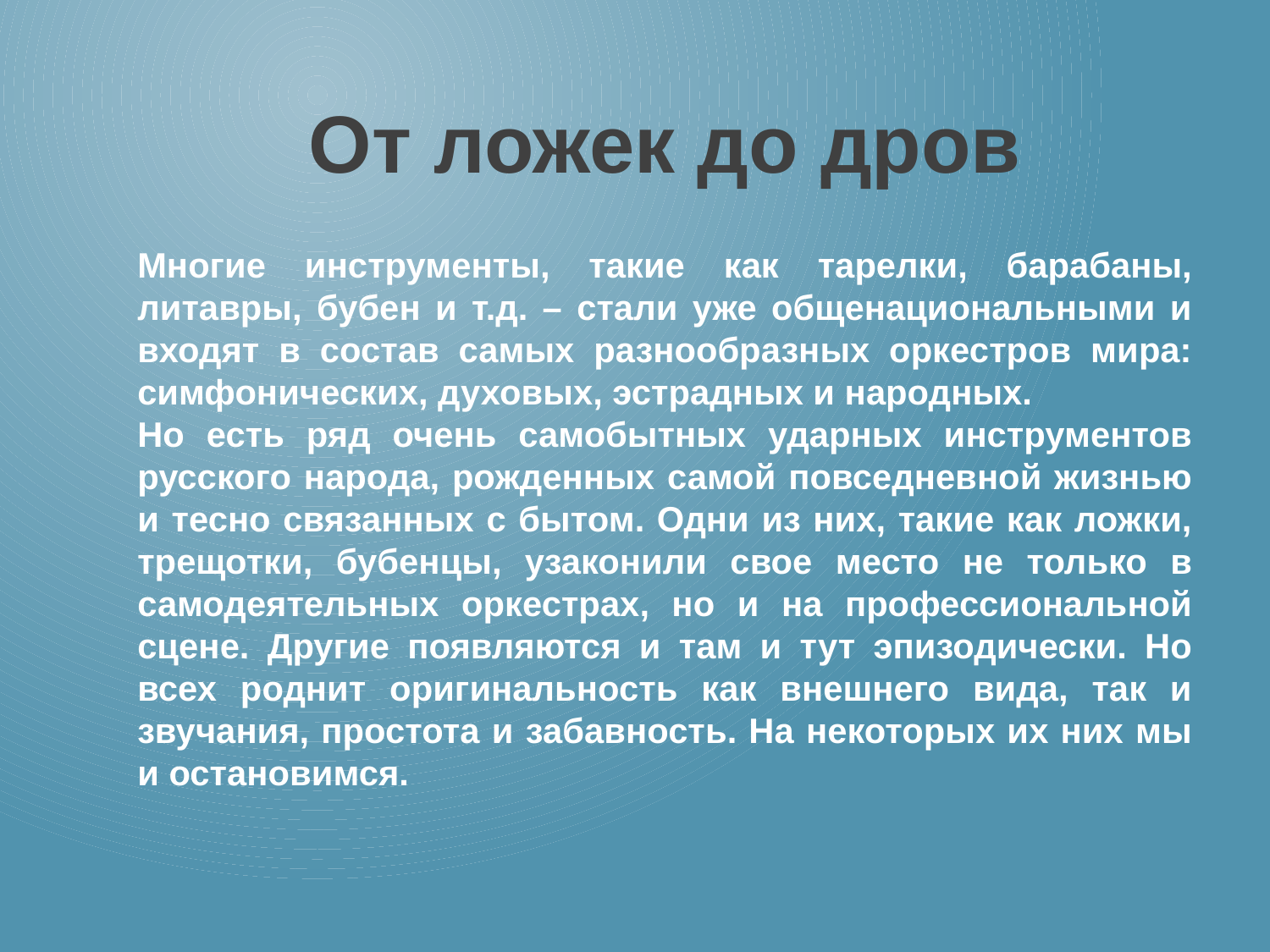

От ложек до дров
Многие инструменты, такие как тарелки, барабаны, литавры, бубен и т.д. – стали уже общенациональными и входят в состав самых разнообразных оркестров мира: симфонических, духовых, эстрадных и народных.
Но есть ряд очень самобытных ударных инструментов русского народа, рожденных самой повседневной жизнью и тесно связанных с бытом. Одни из них, такие как ложки, трещотки, бубенцы, узаконили свое место не только в самодеятельных оркестрах, но и на профессиональной сцене. Другие появляются и там и тут эпизодически. Но всех роднит оригинальность как внешнего вида, так и звучания, простота и забавность. На некоторых их них мы и остановимся.